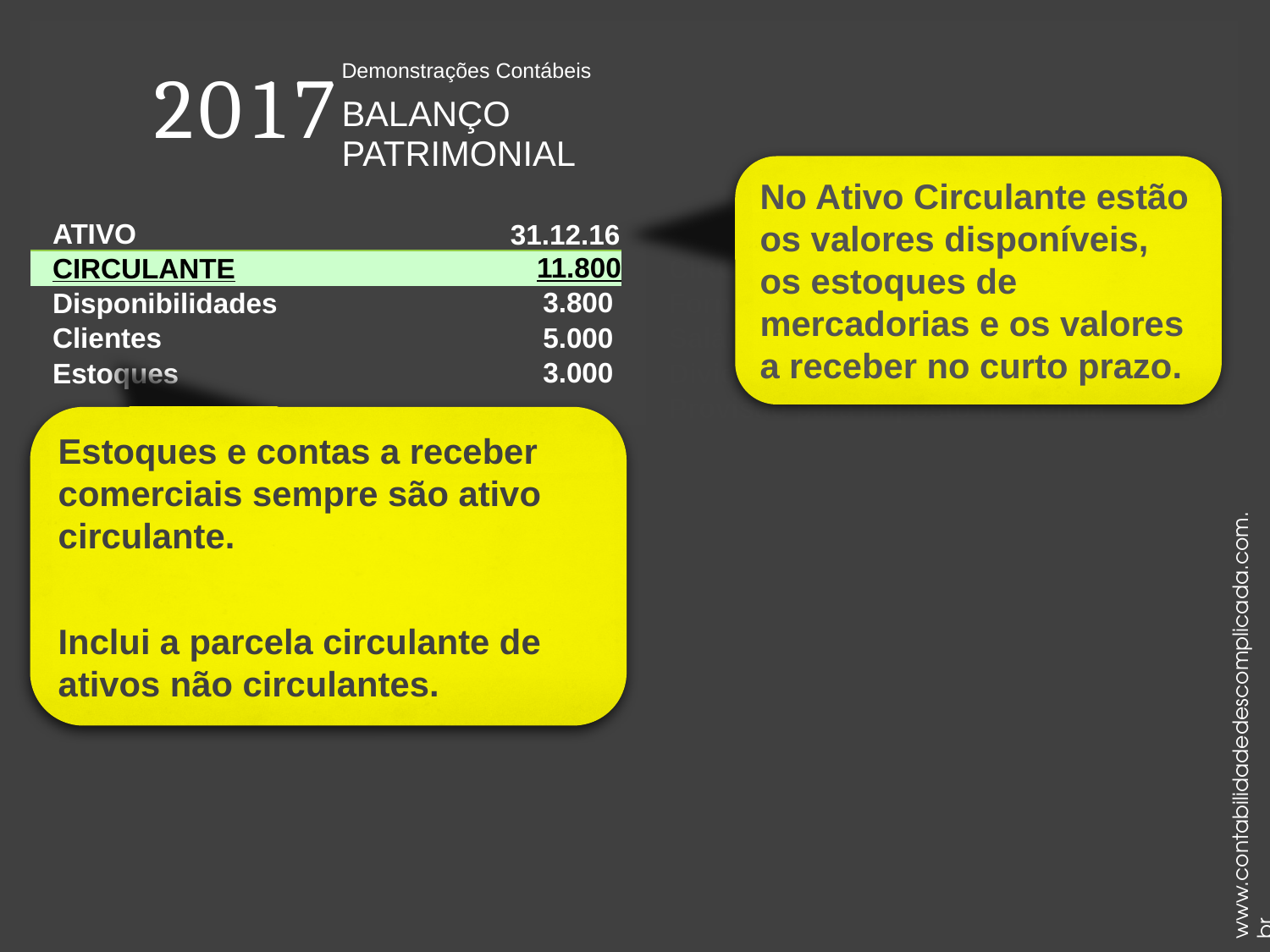

| 2017 | Demonstrações Contábeis |  |  |  |
| --- | --- | --- | --- | --- |
|  | BALANÇO PATRIMONIAL |  |  |  |
|  |  |  |  |  |
| ATIVO | 31.12.16 |  | PASSIVO | 31.12.16 |
| CIRCULANTE | 11.800 |  | CIRCULANTE | 5.700 |
| Disponibilidades | 3.800 |  | Fornecedores | 5.000 |
| Clientes | 5.000 |  | Salários a Pagar | 100 |
| Estoques | 3.000 |  | Dividendos a Pagar | 400 |
|  |  |  | Provisão para Imposto de Renda | 200 |
| 2017 | Demonstrações Contábeis |
| --- | --- |
|  | BALANÇO PATRIMONIAL |
No Ativo Circulante estão os valores disponíveis, os estoques de mercadorias e os valores a receber no curto prazo.
Estoques e contas a receber comerciais sempre são ativo circulante.

Inclui a parcela circulante de ativos não circulantes.